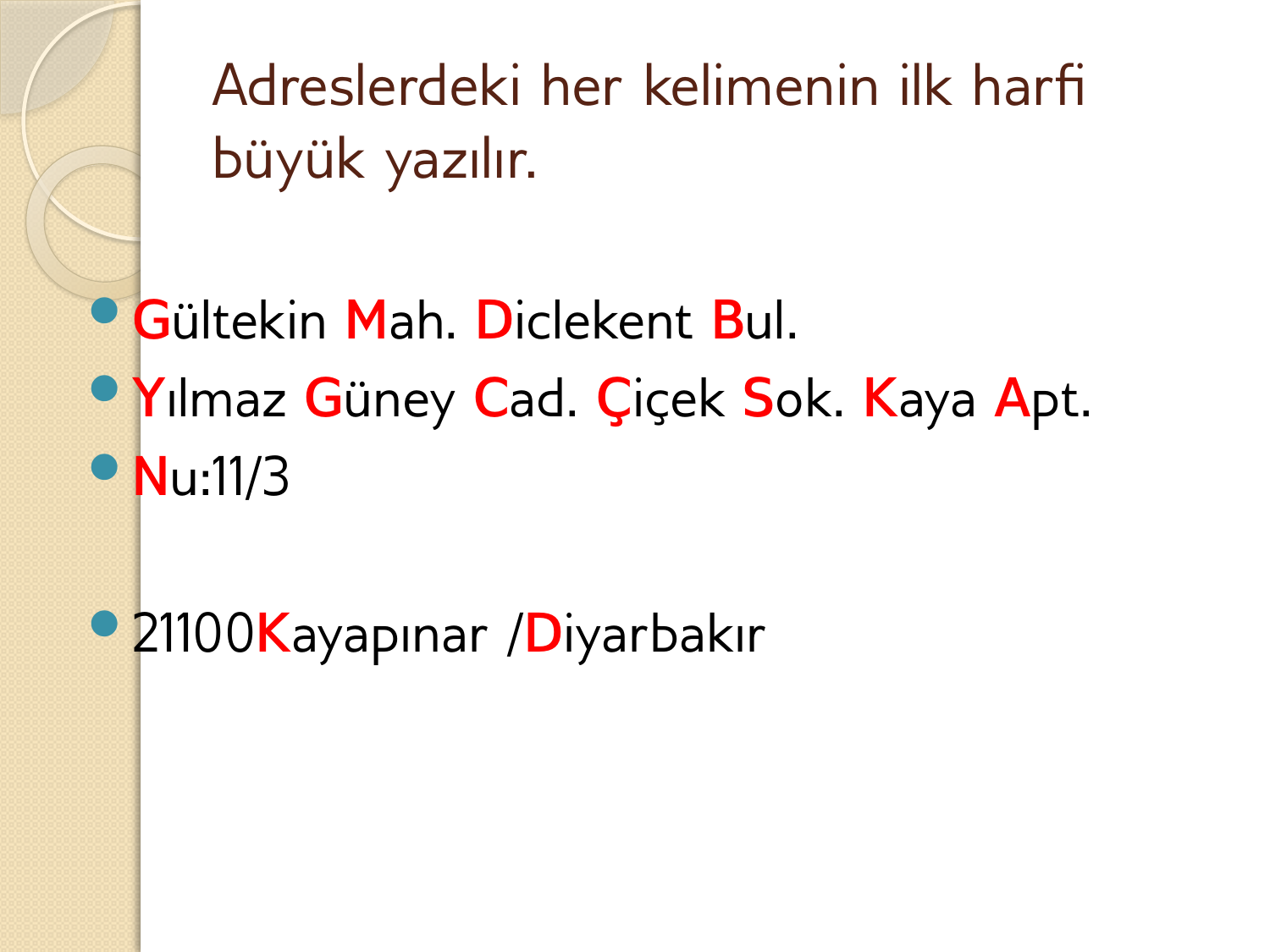

# Adreslerdeki her kelimenin ilk harfi büyük yazılır.
Gültekin Mah. Diclekent Bul.
Yılmaz Güney Cad. Çiçek Sok. Kaya Apt.
Nu:11/3

21100Kayapınar /Diyarbakır